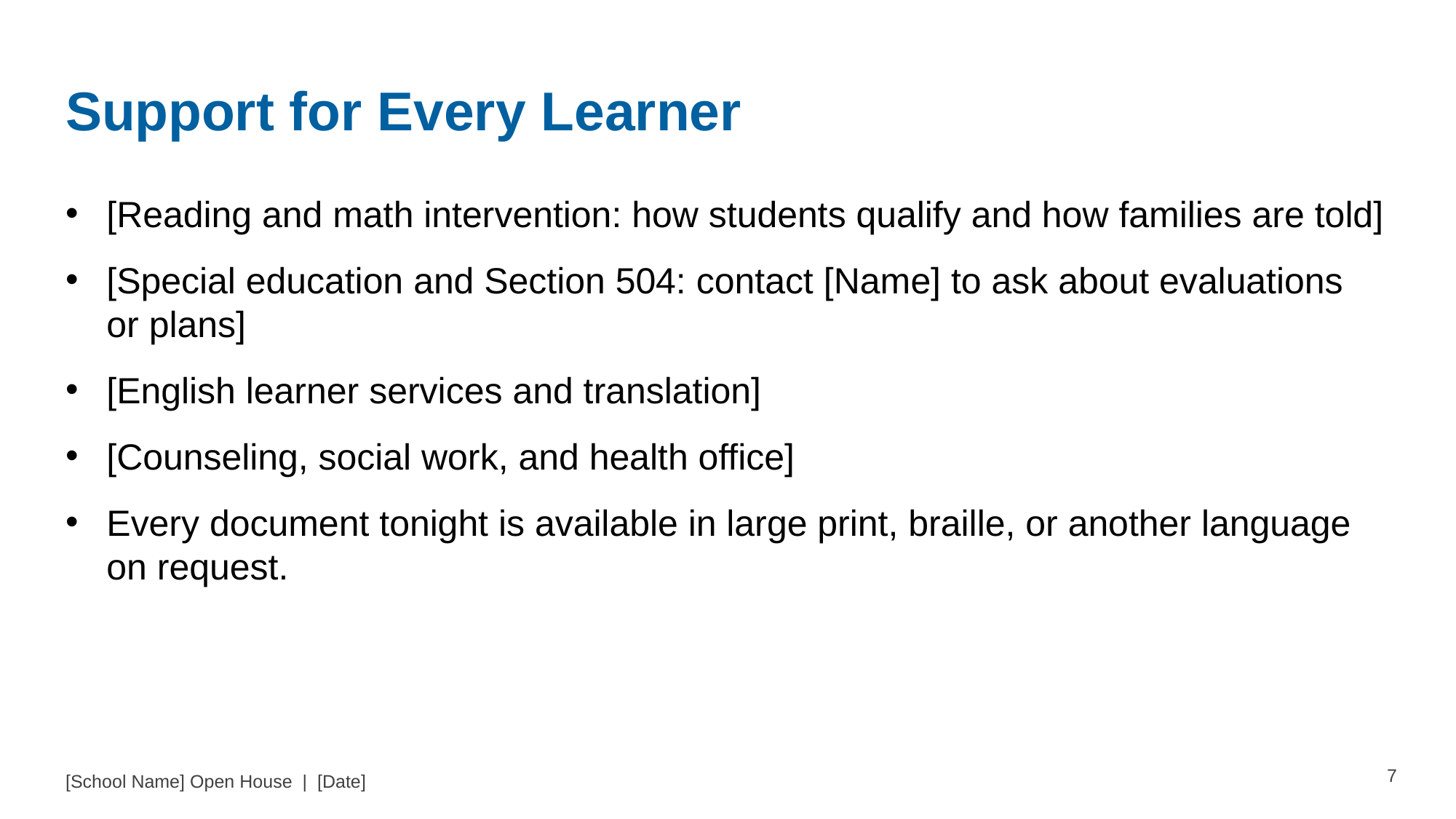

Support for Every Learner
[Reading and math intervention: how students qualify and how families are told]
[Special education and Section 504: contact [Name] to ask about evaluations or plans]
[English learner services and translation]
[Counseling, social work, and health office]
Every document tonight is available in large print, braille, or another language on request.
7